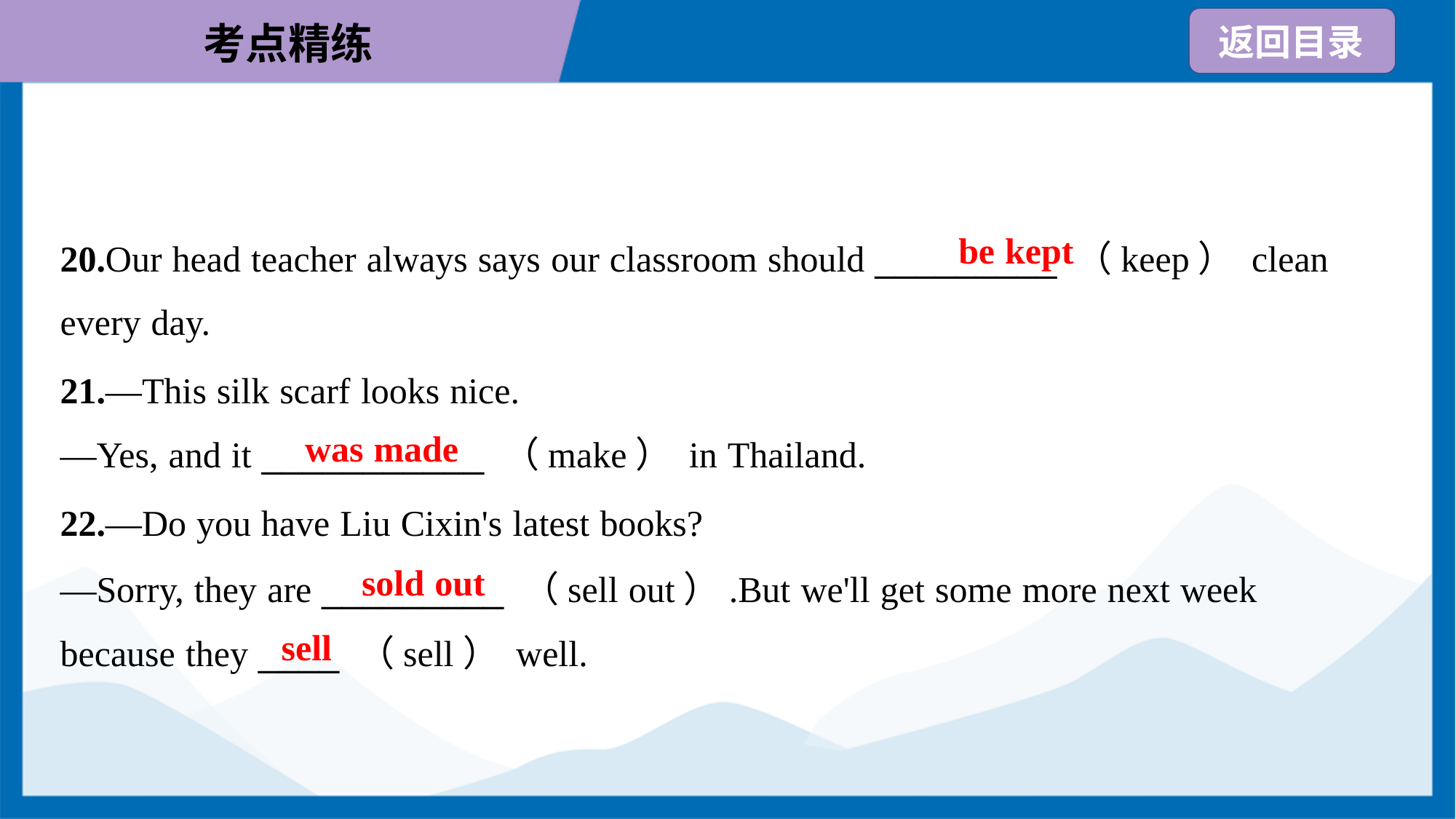

be kept
20.Our head teacher always says our classroom should _________ （keep） clean
every day.
21.—This silk scarf looks nice.
—Yes, and it ___________ （make） in Thailand.
was made
22.—Do you have Liu Cixin's latest books?
—Sorry, they are _________ （sell out）.But we'll get some more next week
because they ____ （sell） well.
sold out
sell